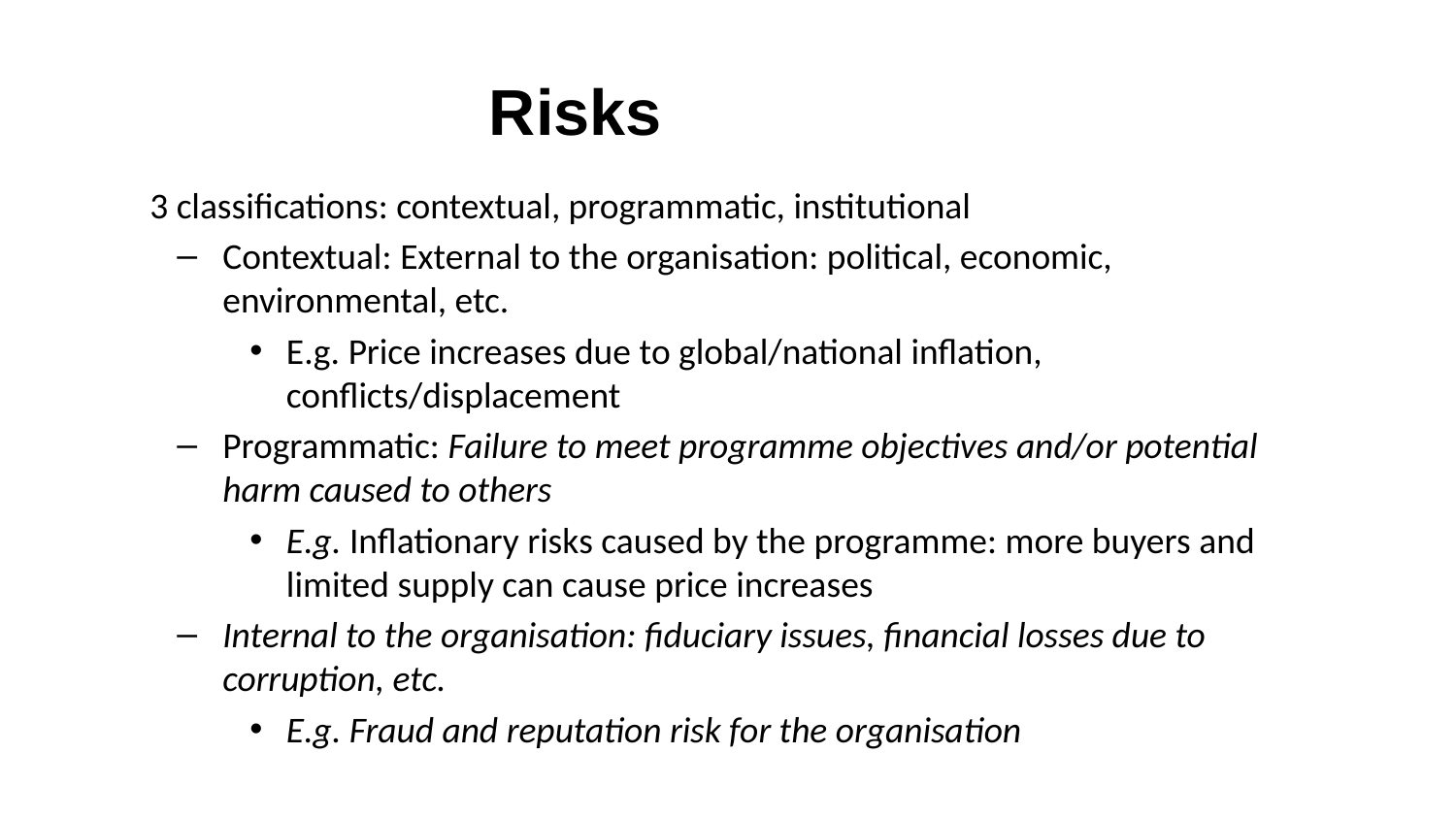

# Risks
3 classifications: contextual, programmatic, institutional
Contextual: External to the organisation: political, economic, environmental, etc.
E.g. Price increases due to global/national inflation, conflicts/displacement
Programmatic: Failure to meet programme objectives and/or potential harm caused to others
E.g. Inflationary risks caused by the programme: more buyers and limited supply can cause price increases
Internal to the organisation: fiduciary issues, financial losses due to corruption, etc.
E.g. Fraud and reputation risk for the organisation